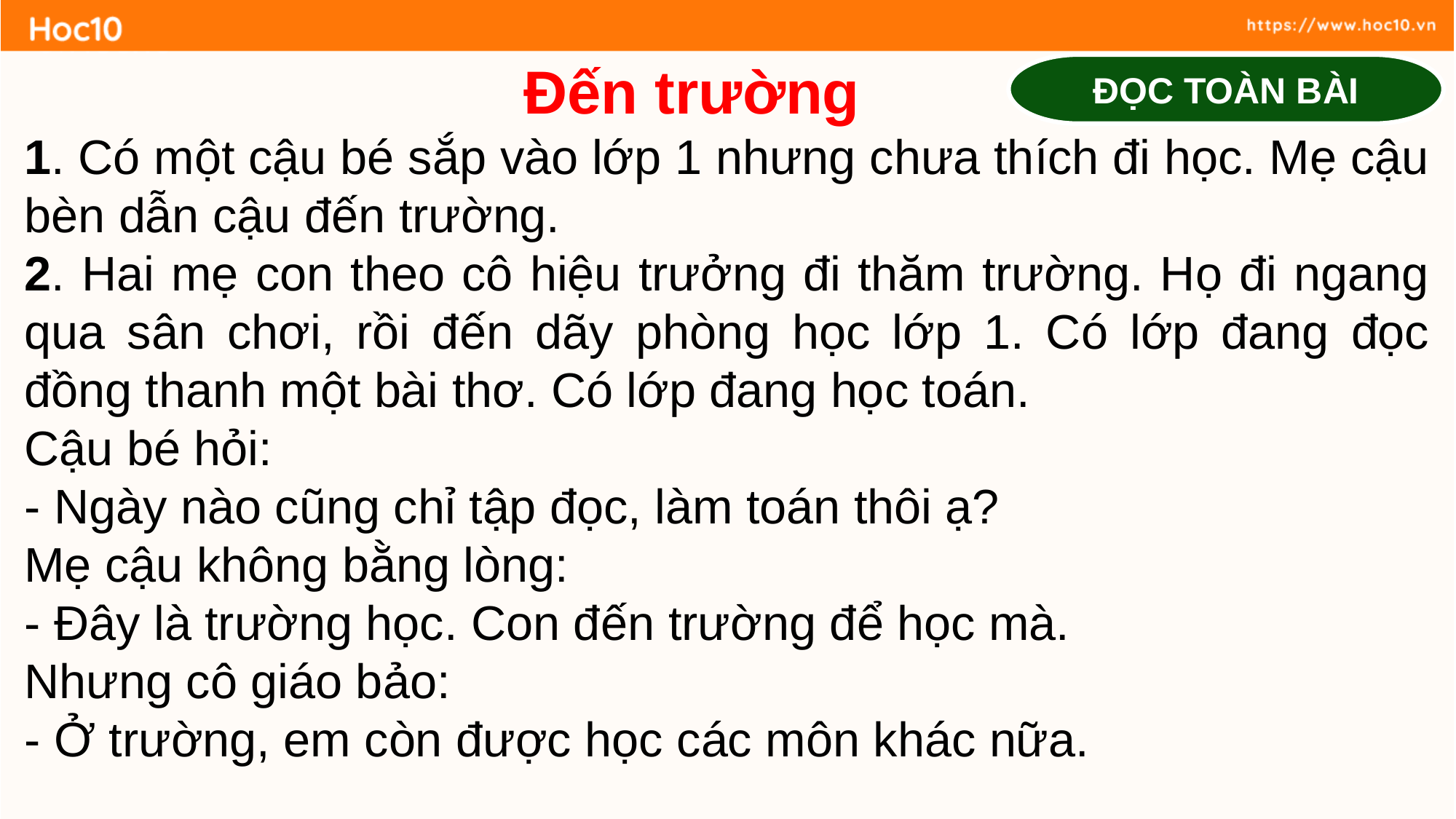

ĐỌC TOÀN BÀI
Đến trường
1. Có một cậu bé sắp vào lớp 1 nhưng chưa thích đi học. Mẹ cậu bèn dẫn cậu đến trường.
2. Hai mẹ con theo cô hiệu trưởng đi thăm trường. Họ đi ngang qua sân chơi, rồi đến dãy phòng học lớp 1. Có lớp đang đọc đồng thanh một bài thơ. Có lớp đang học toán.
Cậu bé hỏi:
- Ngày nào cũng chỉ tập đọc, làm toán thôi ạ?
Mẹ cậu không bằng lòng:
- Đây là trường học. Con đến trường để học mà.
Nhưng cô giáo bảo:
- Ở trường, em còn được học các môn khác nữa.